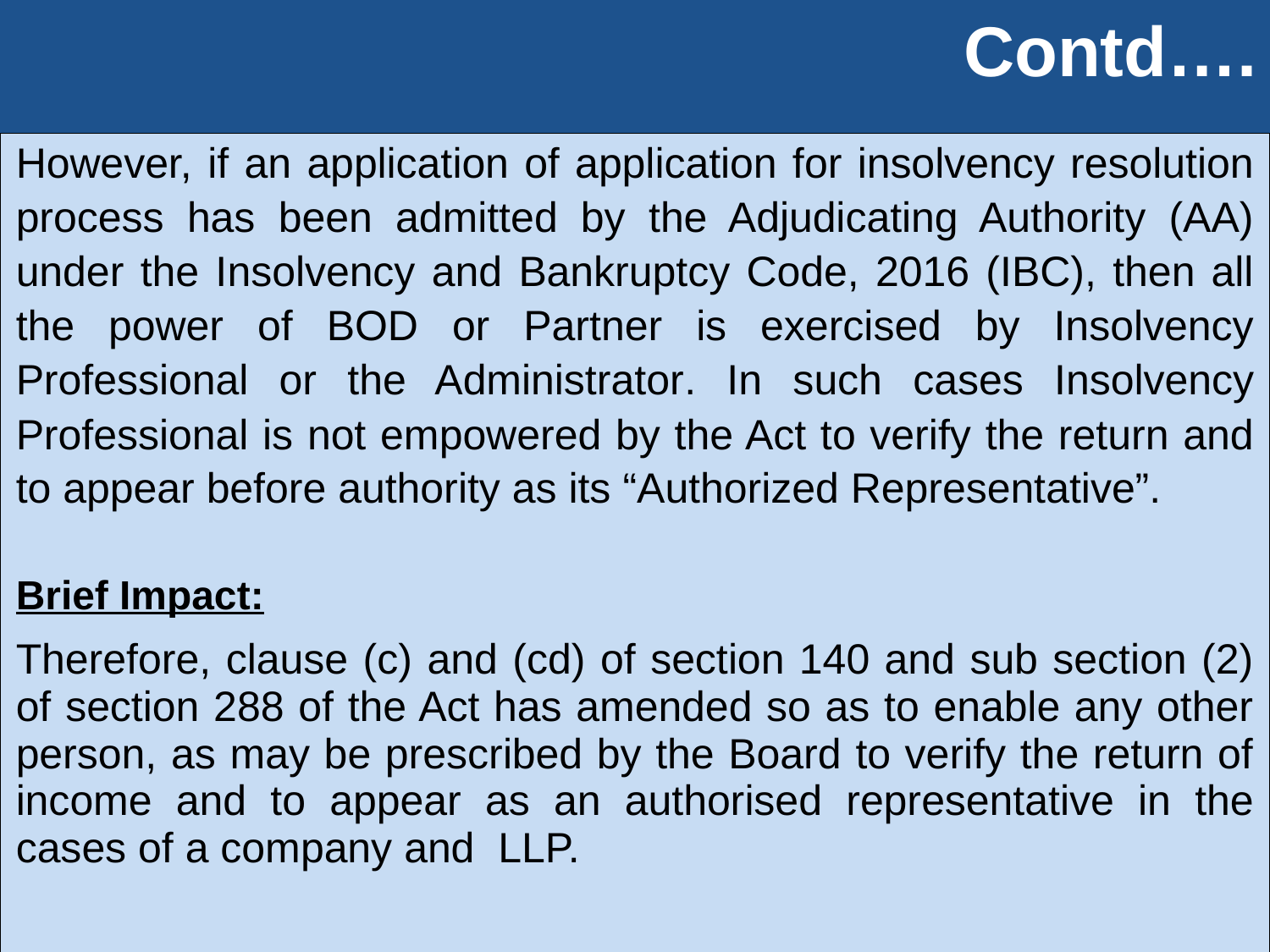

# Contd….
| However, if an application of application for insolvency resolution process has been admitted by the Adjudicating Authority (AA) under the Insolvency and Bankruptcy Code, 2016 (IBC), then all the power of BOD or Partner is exercised by Insolvency Professional or the Administrator. In such cases Insolvency Professional is not empowered by the Act to verify the return and to appear before authority as its “Authorized Representative”. Brief Impact: Therefore, clause (c) and (cd) of section 140 and sub section (2) of section 288 of the Act has amended so as to enable any other person, as may be prescribed by the Board to verify the return of income and to appear as an authorised representative in the cases of a company and LLP. |
| --- |
227